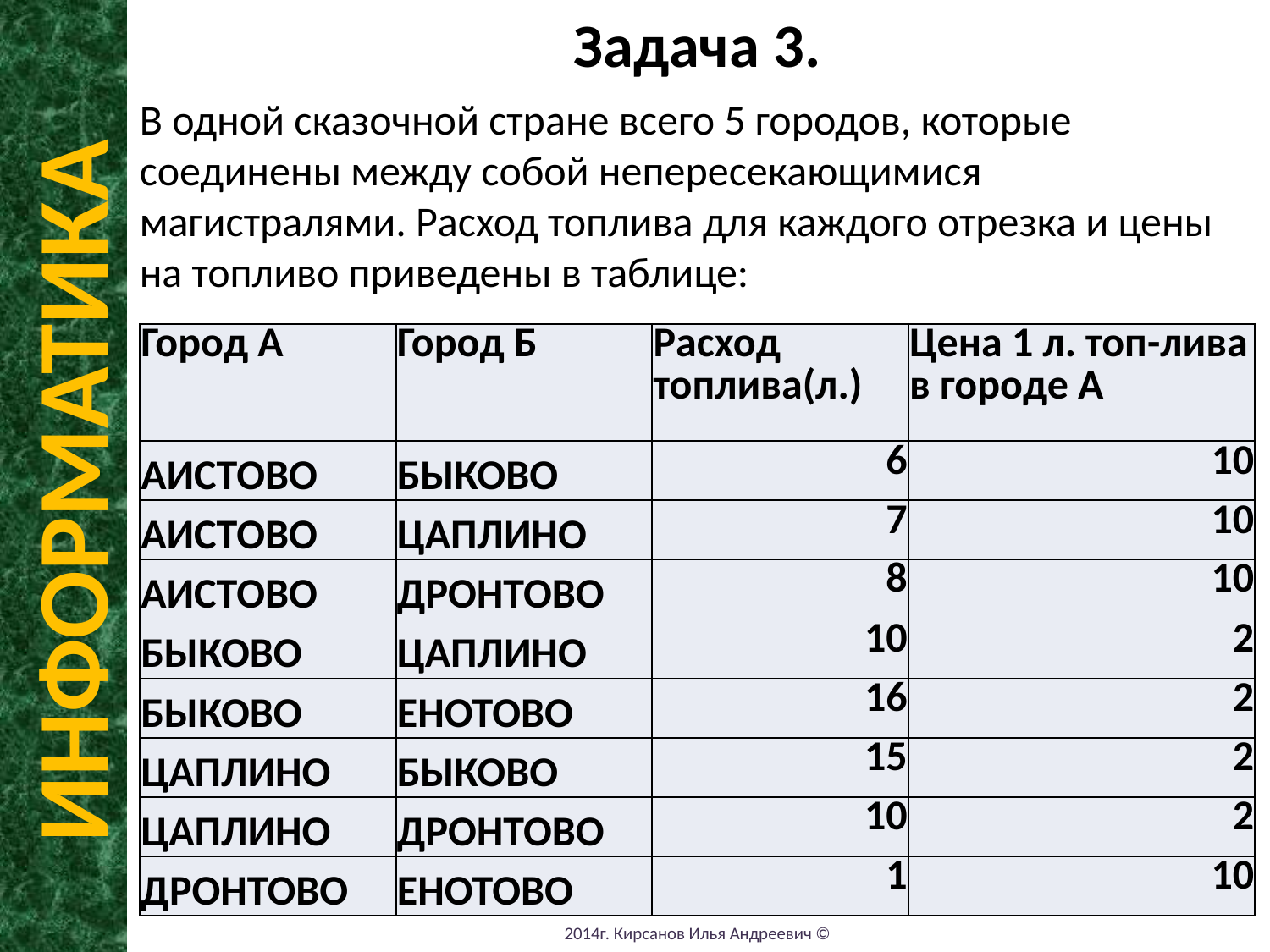

Задача 3.

В одной сказочной стране всего 5 городов, которые соединены между собой непересекающимися магистралями. Расход топлива для каждого отрезка и цены на топливо приведены в таблице:

| Город А | Город Б | Расход топлива(л.) | Цена 1 л. топ-лива в городе А |
| --- | --- | --- | --- |
| АИСТОВО | БЫКОВО | 6 | 10 |
| АИСТОВО | ЦАПЛИНО | 7 | 10 |
| АИСТОВО | ДРОНТОВО | 8 | 10 |
| БЫКОВО | ЦАПЛИНО | 10 | 2 |
| БЫКОВО | ЕНОТОВО | 16 | 2 |
| ЦАПЛИНО | БЫКОВО | 15 | 2 |
| ЦАПЛИНО | ДРОНТОВО | 10 | 2 |
| ДРОНТОВО | ЕНОТОВО | 1 | 10 |
ИНФОРМАТИКА
2014г. Кирсанов Илья Андреевич ©